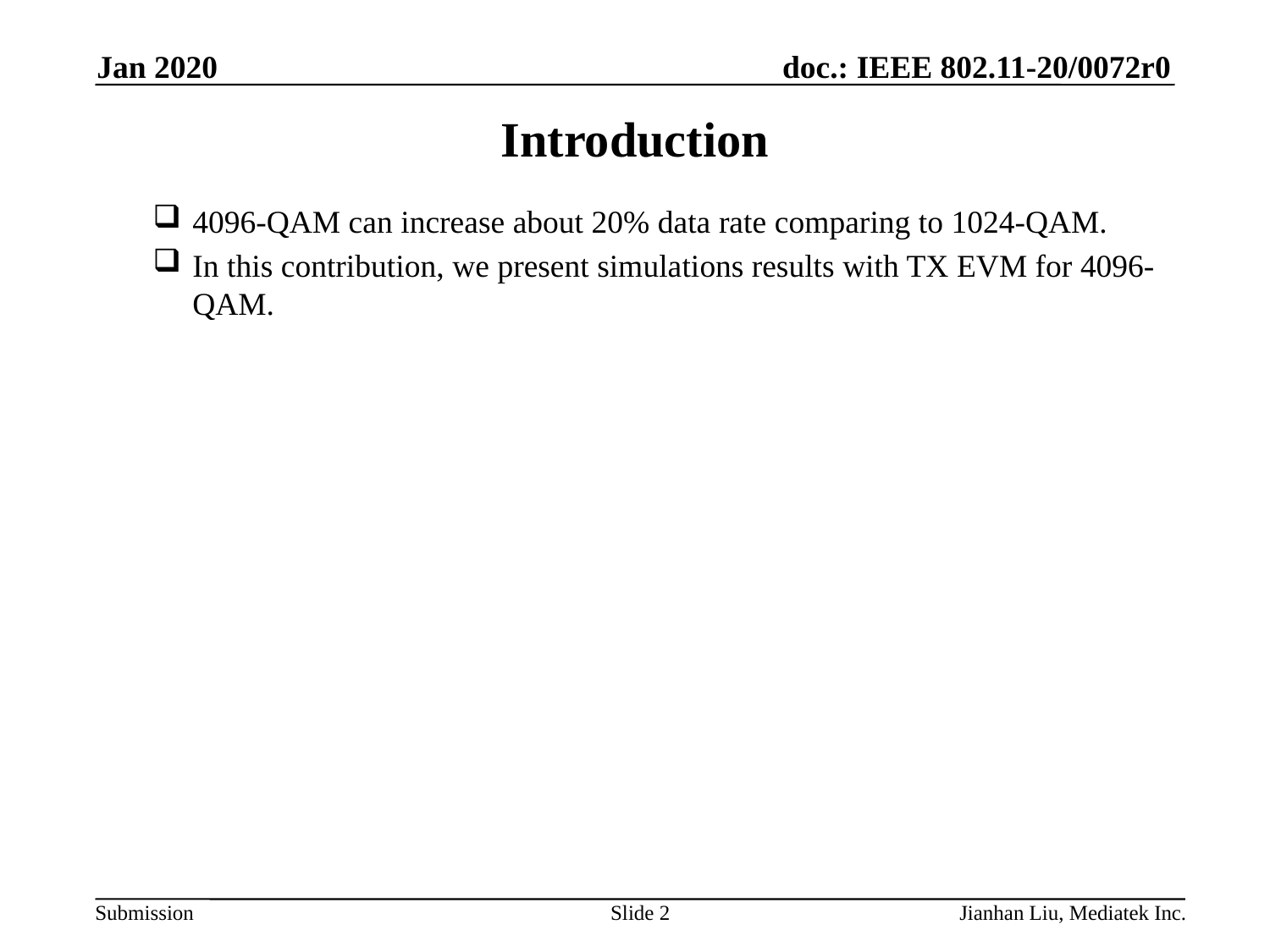

Jan 2020
# Introduction
4096-QAM can increase about 20% data rate comparing to 1024-QAM.
In this contribution, we present simulations results with TX EVM for 4096-QAM.
Slide 2
Jianhan Liu, Mediatek Inc.